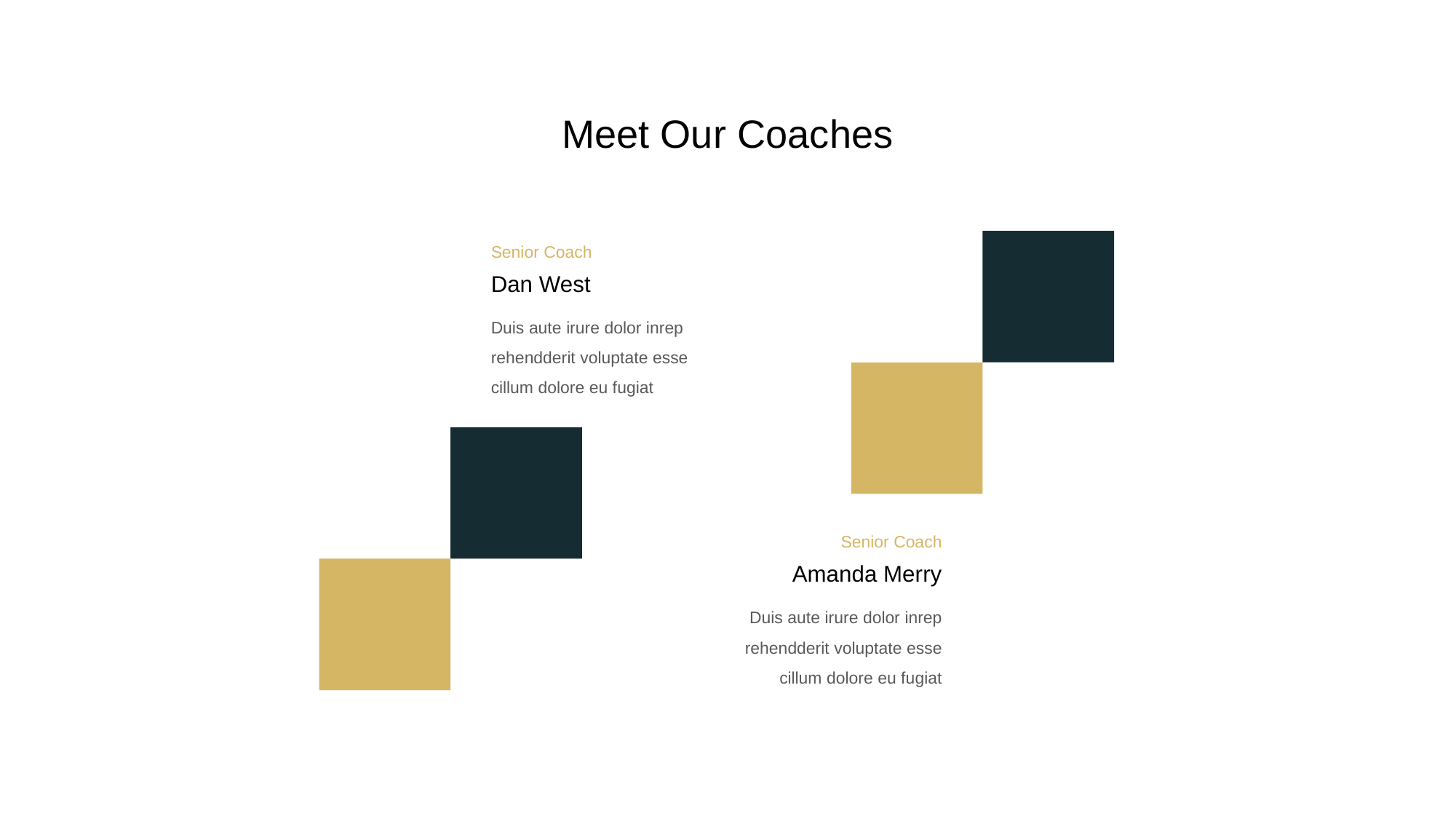

Meet Our Coaches

Senior Coach
Dan West
Duis aute irure dolor inrep rehendderit voluptate esse cillum dolore eu fugiat

Senior Coach
Amanda Merry
Duis aute irure dolor inrep rehendderit voluptate esse cillum dolore eu fugiat